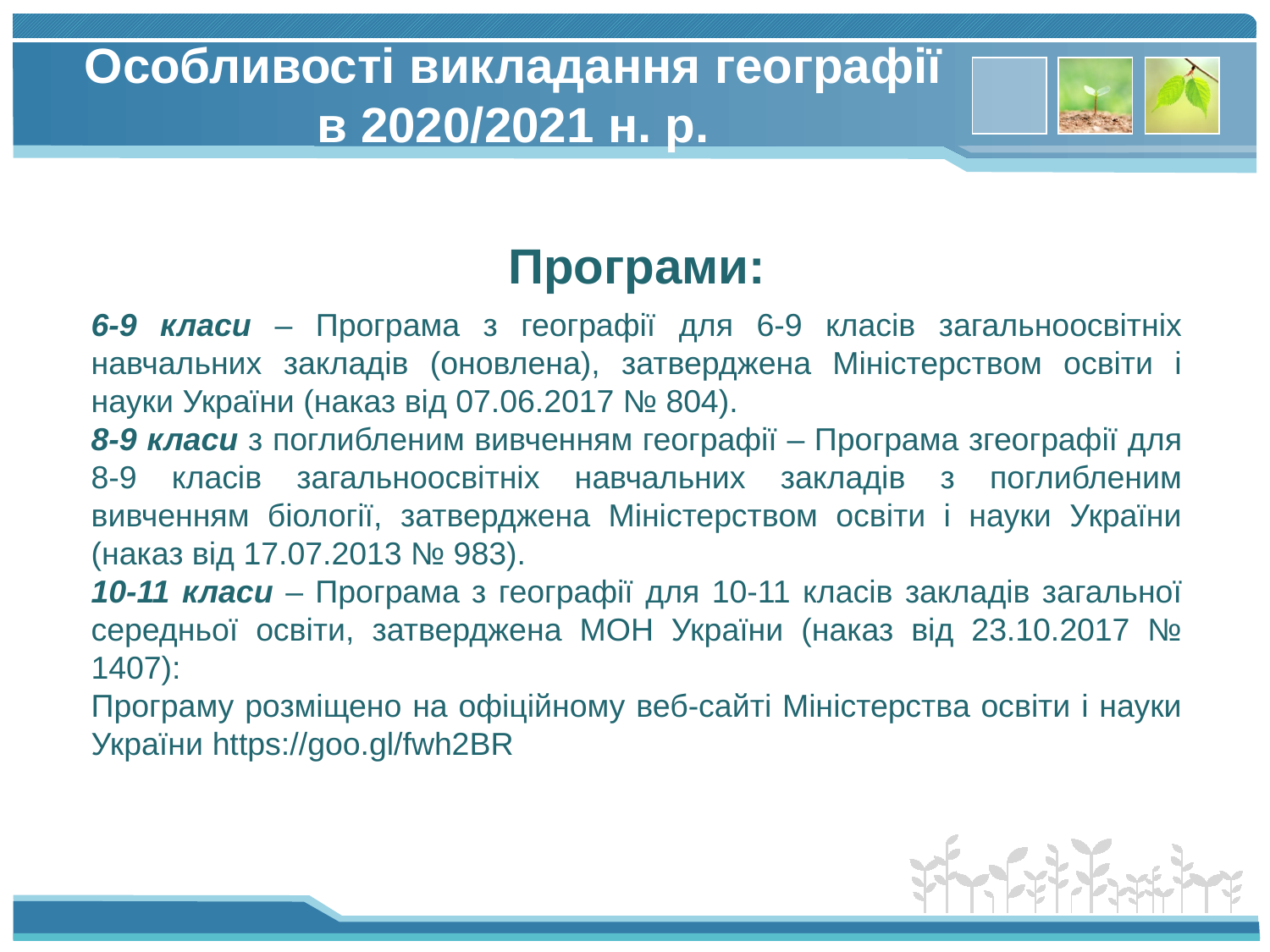

# Особливості викладання географії в 2020/2021 н. р.

Програми:
6-9 класи – Програма з географії для 6-9 класів загальноосвітніх навчальних закладів (оновлена), затверджена Міністерством освіти і науки України (наказ від 07.06.2017 № 804).
8-9 класи з поглибленим вивченням географії – Програма згеографії для 8-9 класів загальноосвітніх навчальних закладів з поглибленим вивченням біології, затверджена Міністерством освіти і науки України (наказ від 17.07.2013 № 983).
10-11 класи – Програма з географії для 10-11 класів закладів загальної середньої освіти, затверджена МОН України (наказ від 23.10.2017 № 1407):
Програму розміщено на офіційному веб-сайті Міністерства освіти і науки України https://goo.gl/fwh2BR